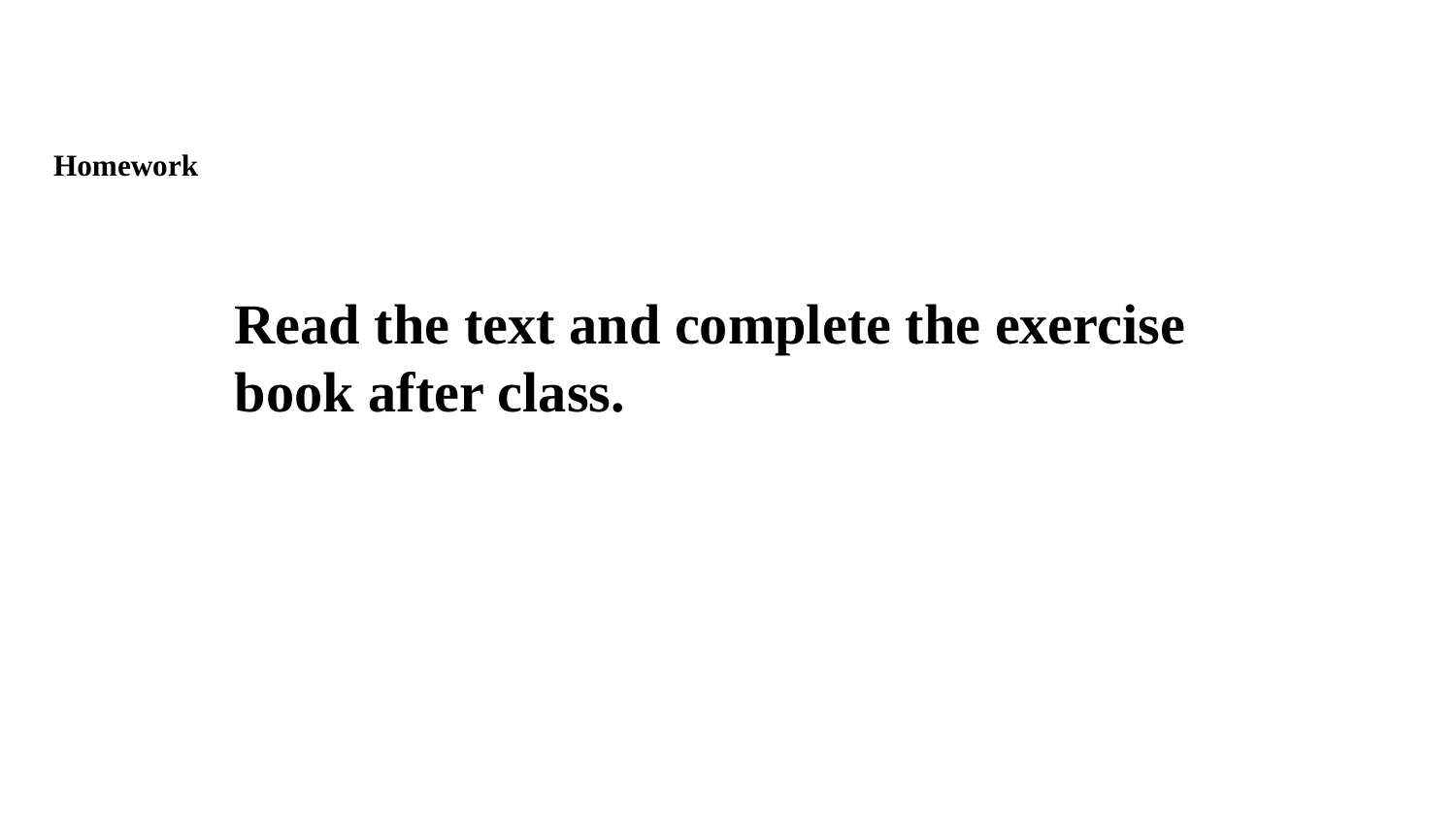

Homework
Read the text and complete the exercise book after class.